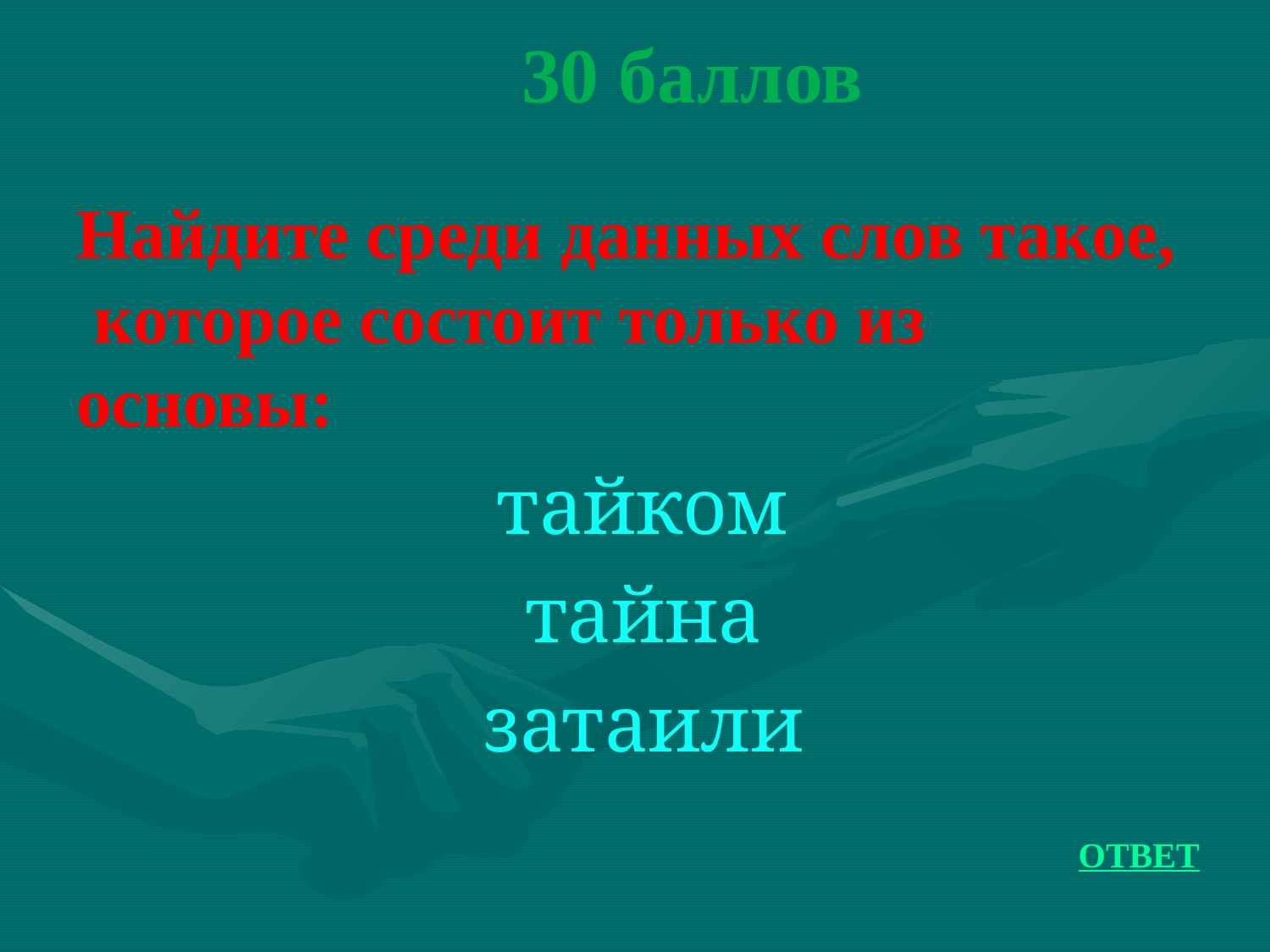

# 30 баллов
Найдите среди данных слов такое,  которое состоит только из основы:
 тайком
 тайна
 затаили

ОТВЕТ